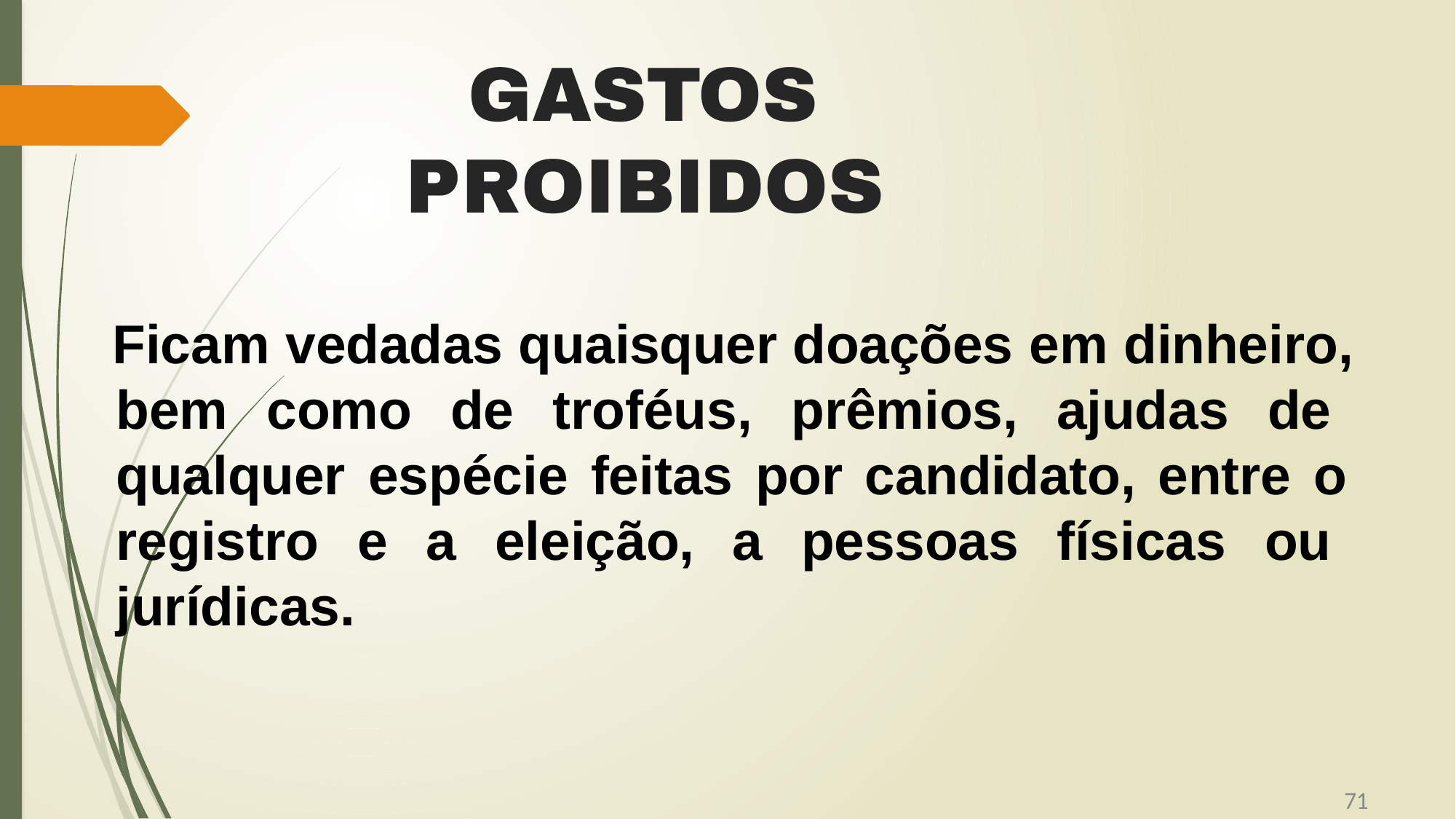

# GASTOS  PROIBIDOS
Ficam vedadas quaisquer doações em dinheiro,  bem como de troféus, prêmios, ajudas de  qualquer espécie feitas por candidato, entre o  registro e a eleição, a pessoas físicas ou  jurídicas.
71